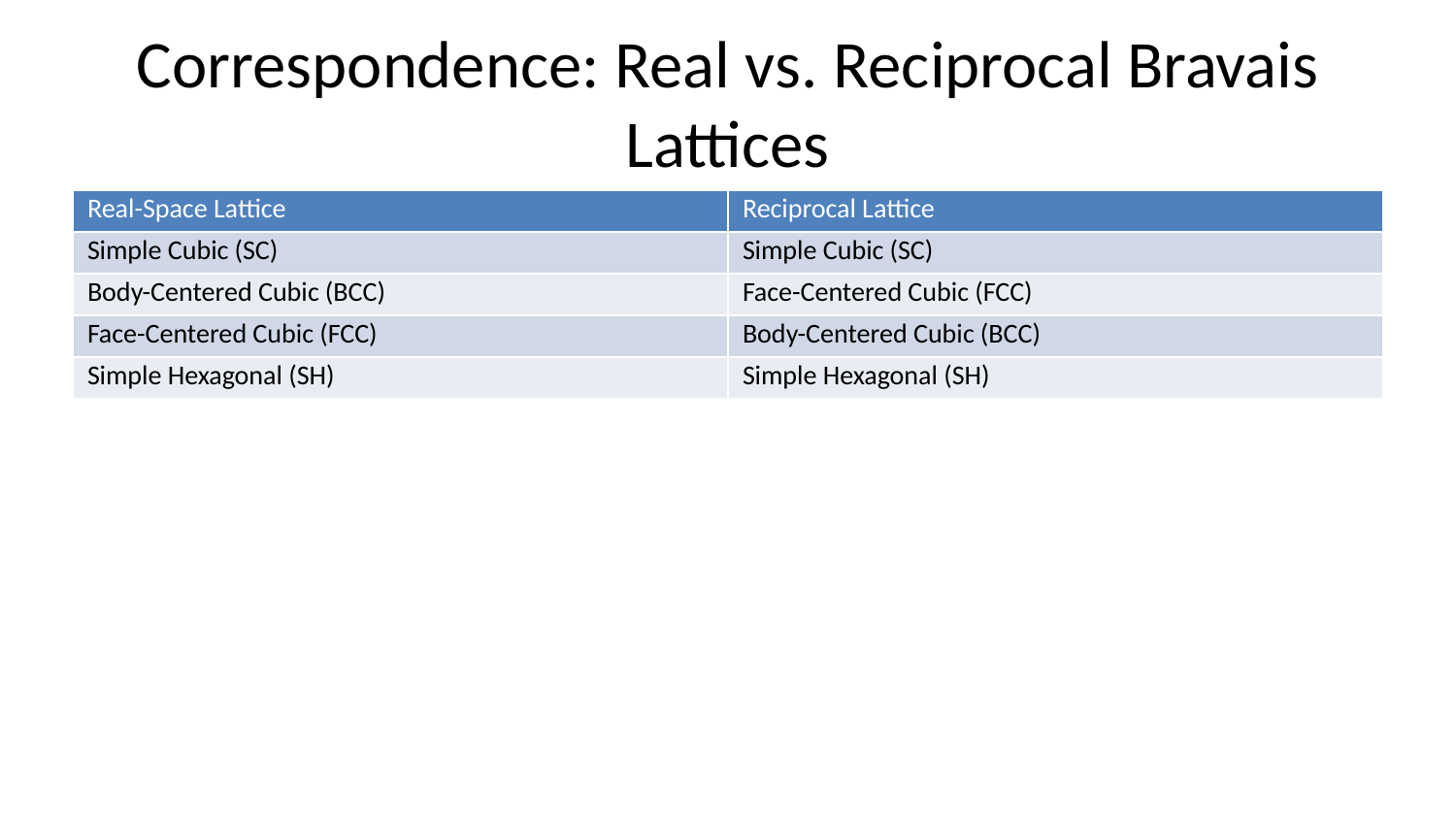

# Correspondence: Real vs. Reciprocal Bravais Lattices
| Real-Space Lattice | Reciprocal Lattice |
| --- | --- |
| Simple Cubic (SC) | Simple Cubic (SC) |
| Body-Centered Cubic (BCC) | Face-Centered Cubic (FCC) |
| Face-Centered Cubic (FCC) | Body-Centered Cubic (BCC) |
| Simple Hexagonal (SH) | Simple Hexagonal (SH) |